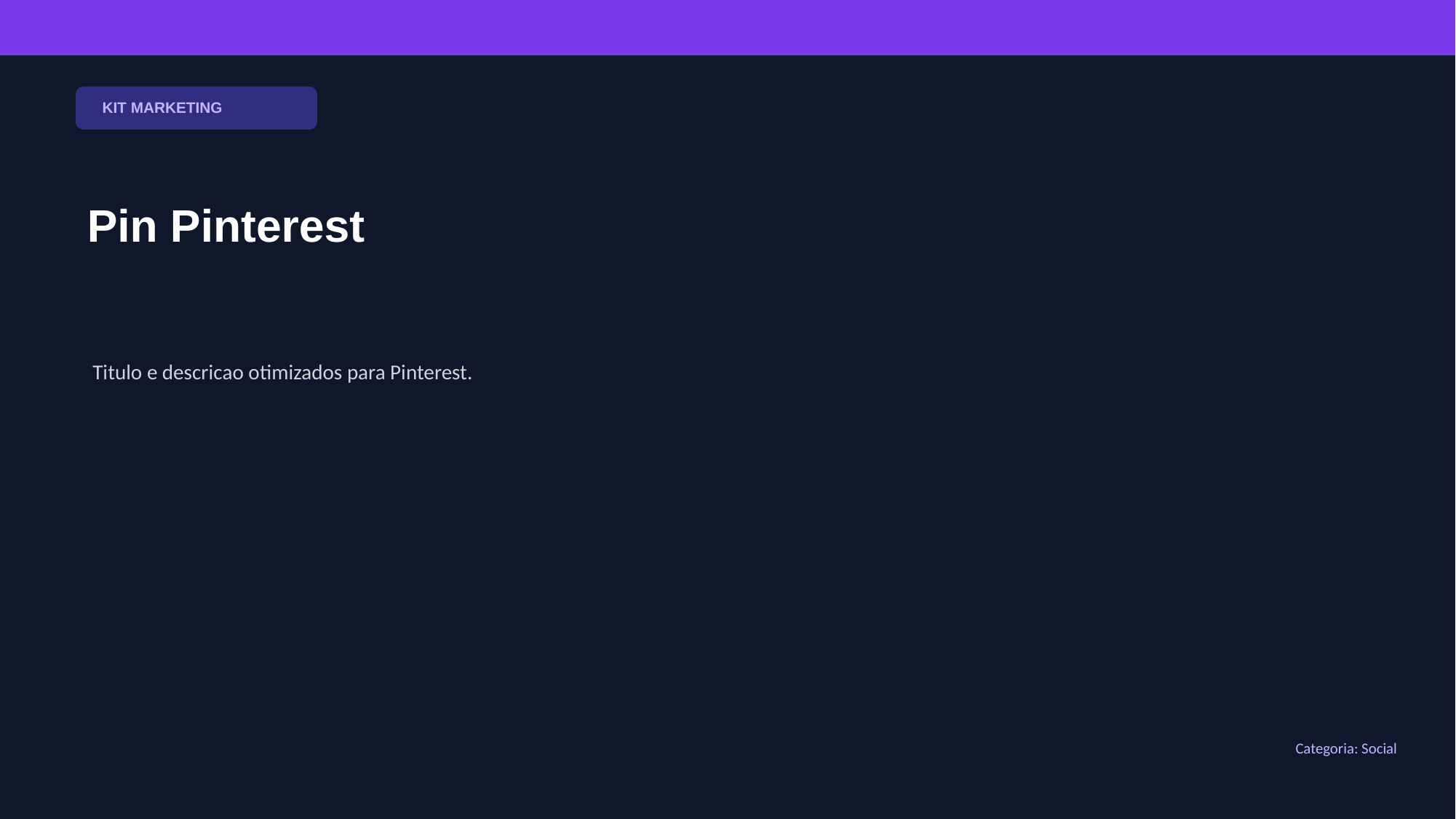

KIT MARKETING
Pin Pinterest
Titulo e descricao otimizados para Pinterest.
Categoria: Social